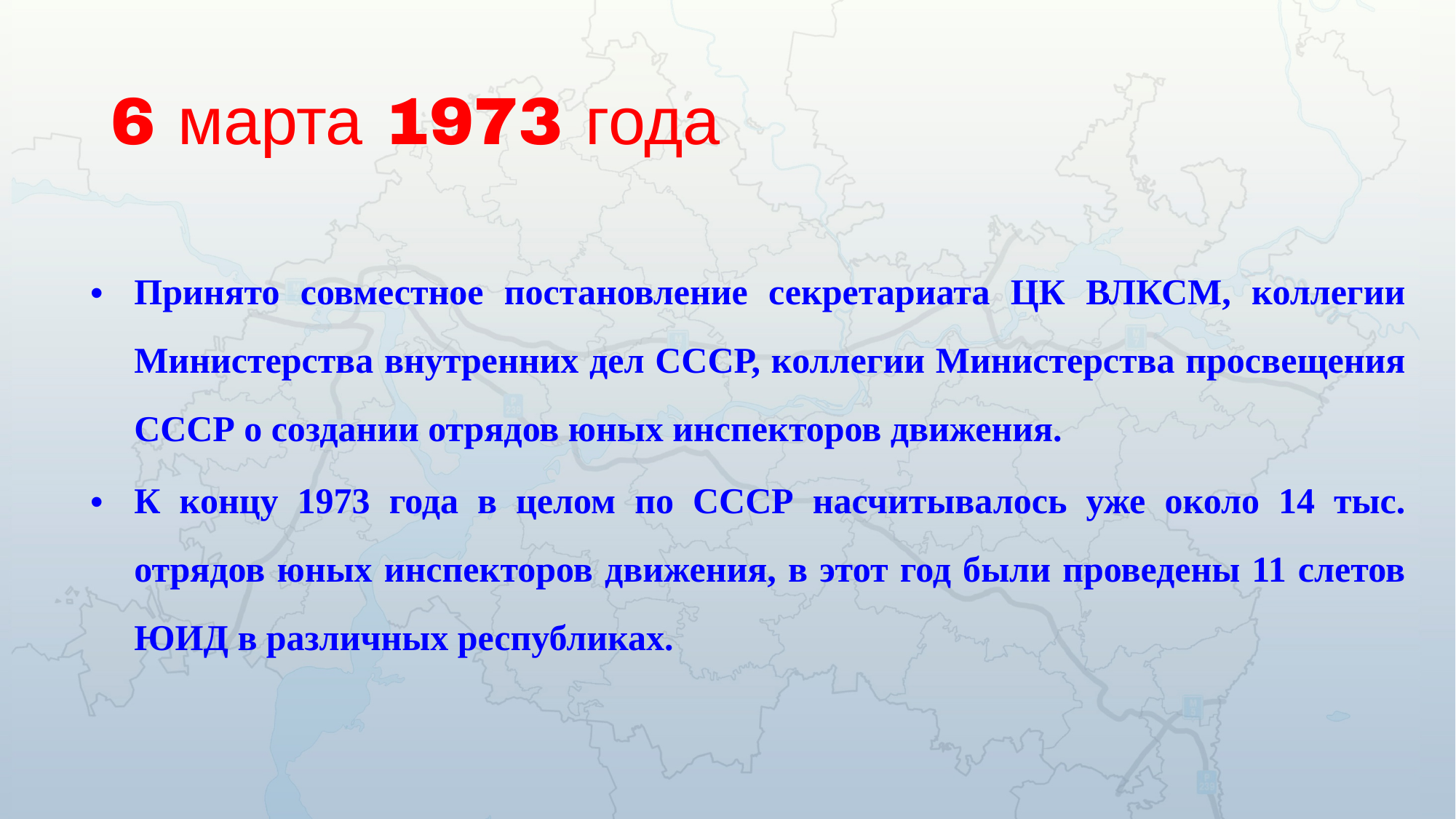

# 6 марта 1973 года
Принято совместное постановление секретариата ЦК ВЛКСМ, коллегии Министерства внутренних дел СССР, коллегии Министерства просвещения СССР о создании отрядов юных инспекторов движения.
К концу 1973 года в целом по СССР насчитывалось уже около 14 тыс. отрядов юных инспекторов движения, в этот год были проведены 11 слетов ЮИД в различных республиках.